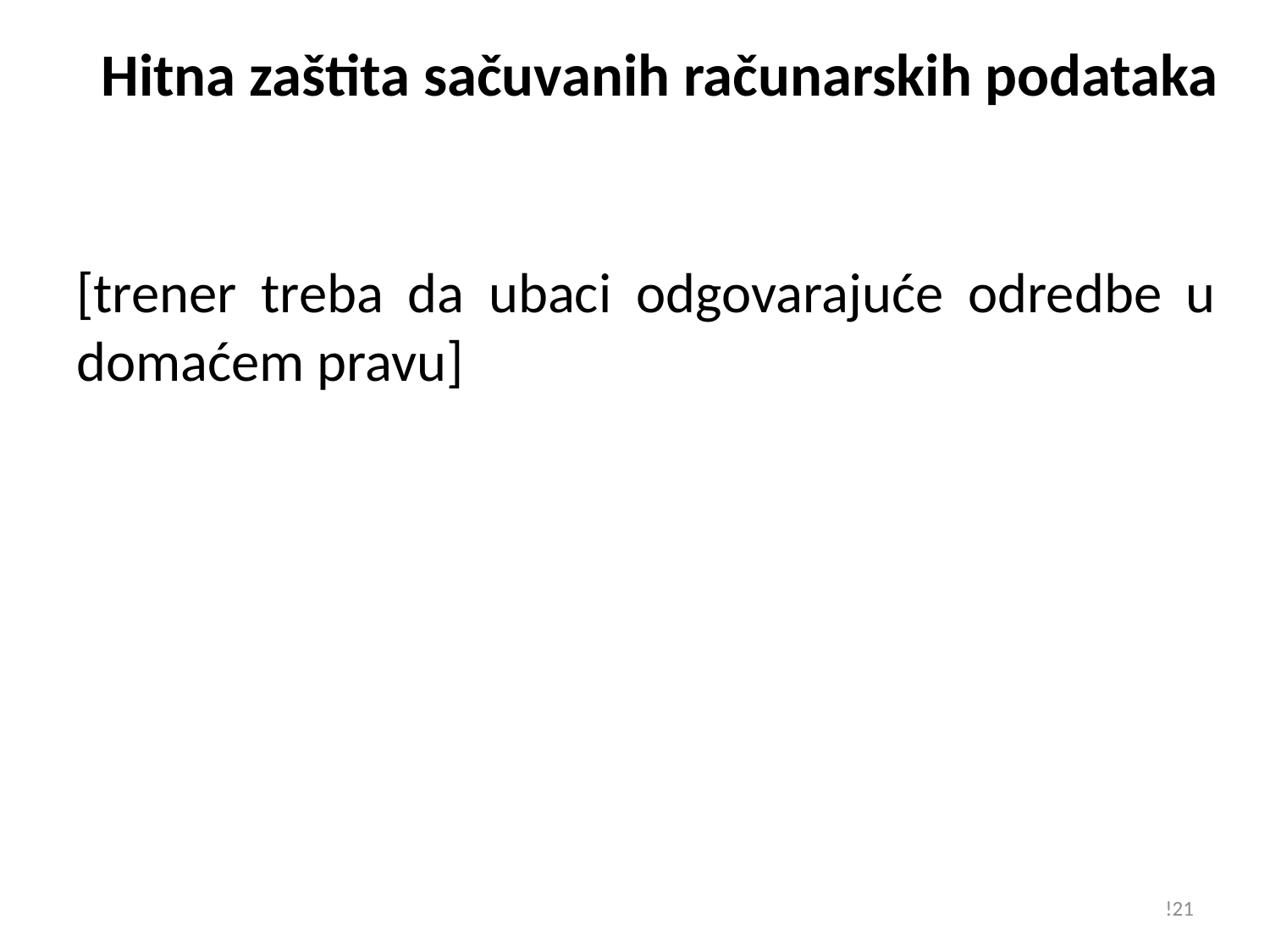

# Hitna zaštita sačuvanih računarskih podataka
[trener treba da ubaci odgovarajuće odredbe u domaćem pravu]
!21